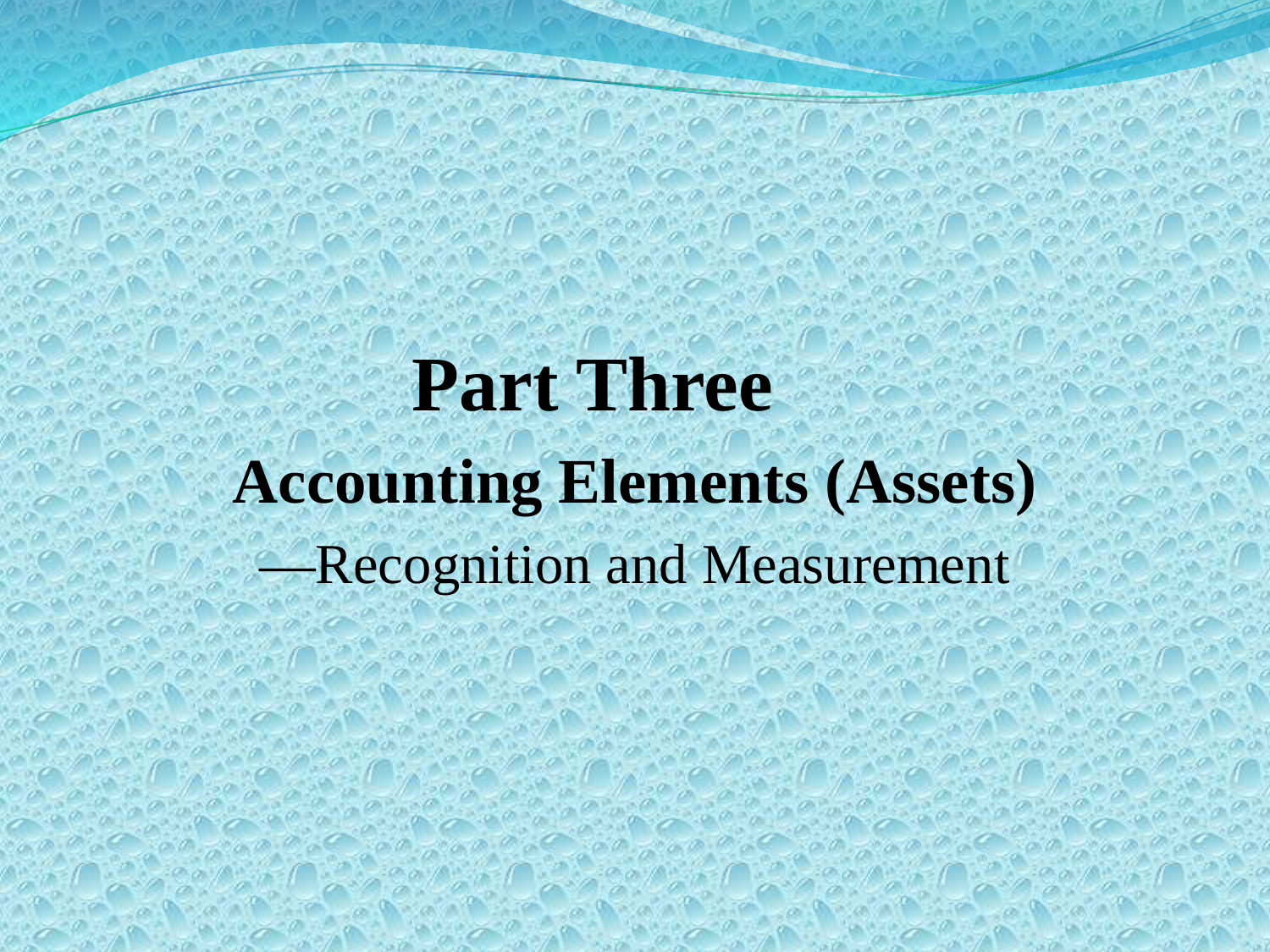

Part Three
Accounting Elements (Assets)
—Recognition and Measurement